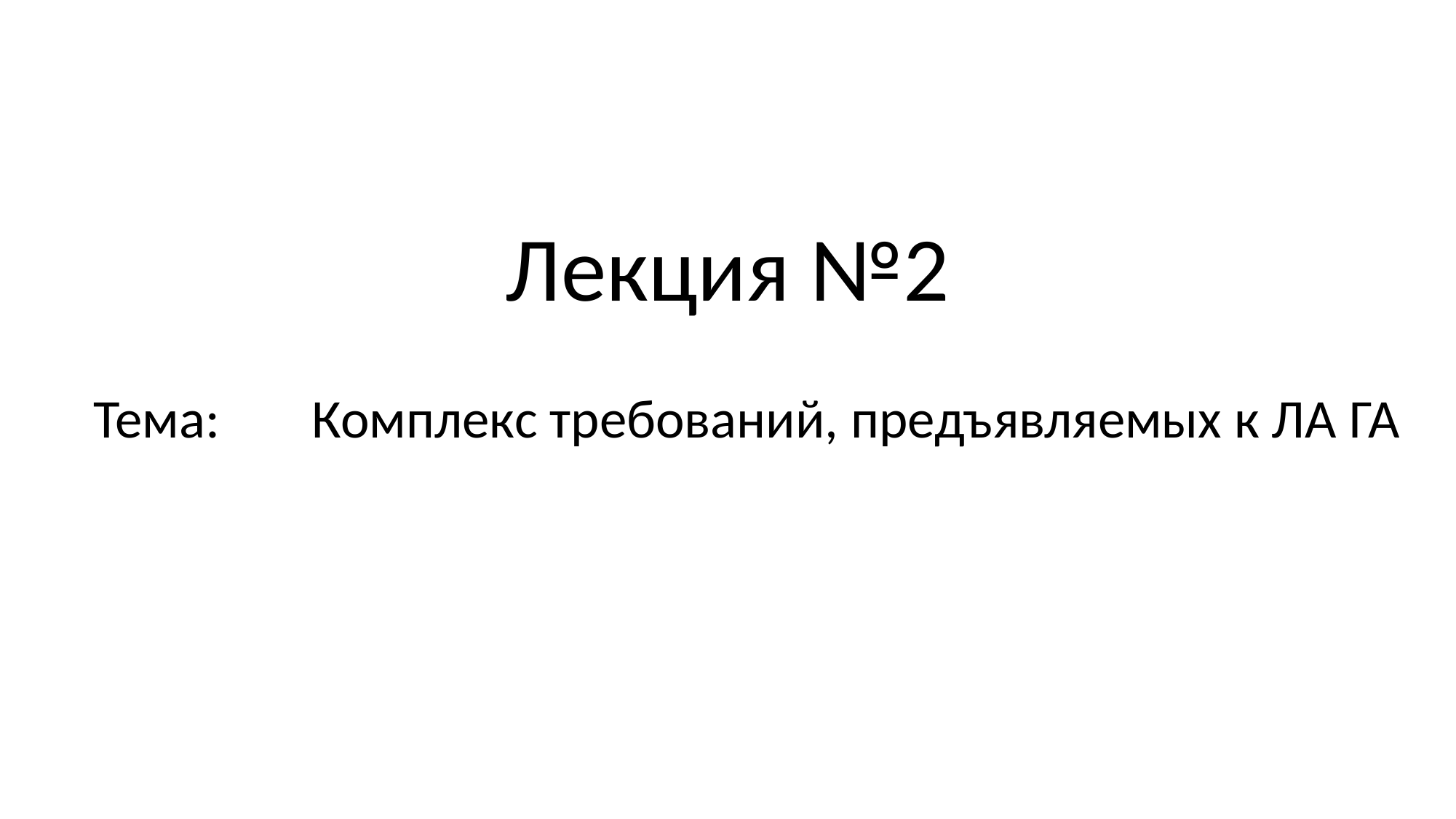

# Лекция №2
Тема:	Комплекс требований, предъявляемых к ЛА ГА